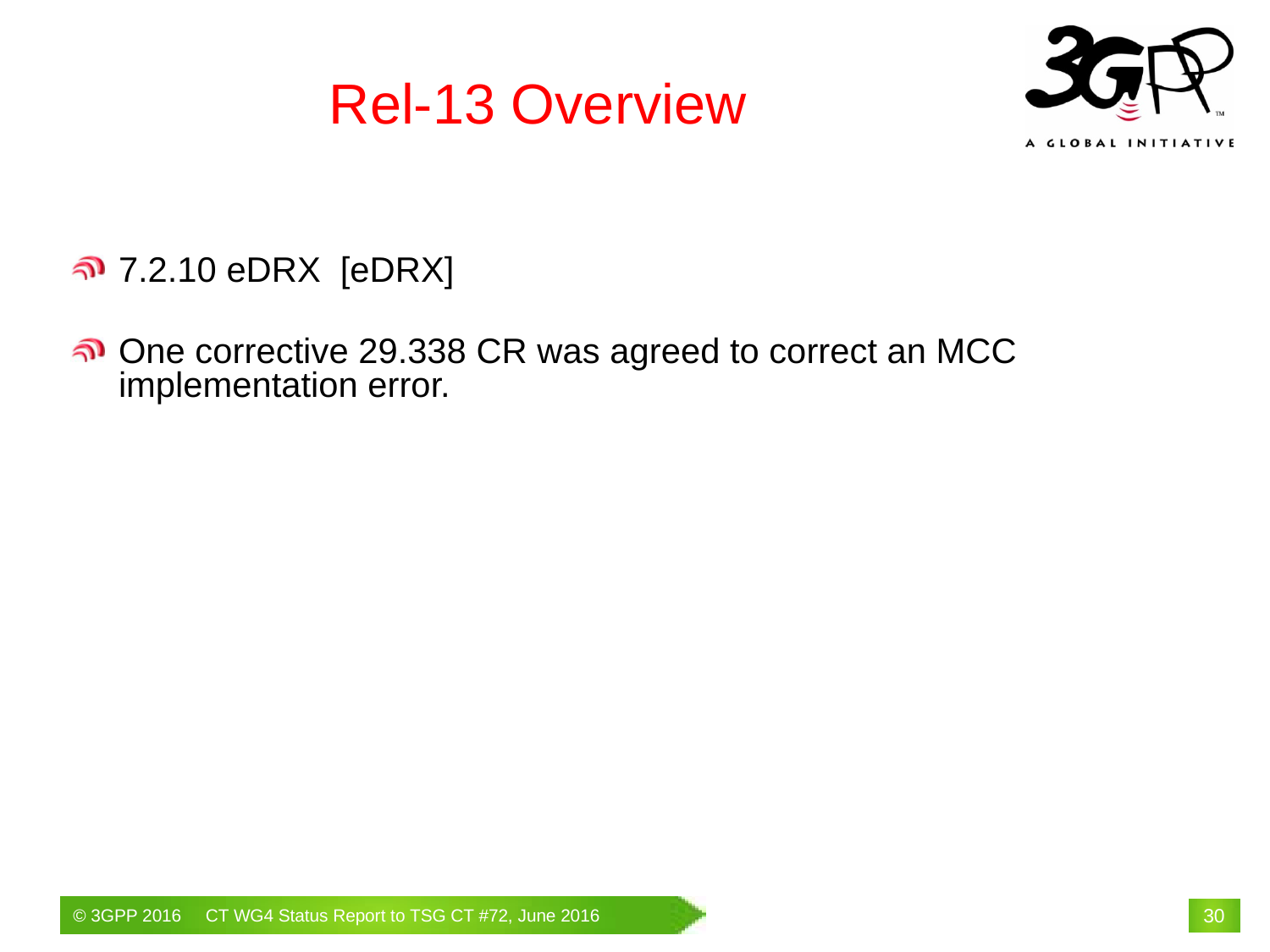

# Rel-13 Overview
7.2.10 eDRX  [eDRX]

One corrective 29.338 CR was agreed to correct an MCC implementation error.